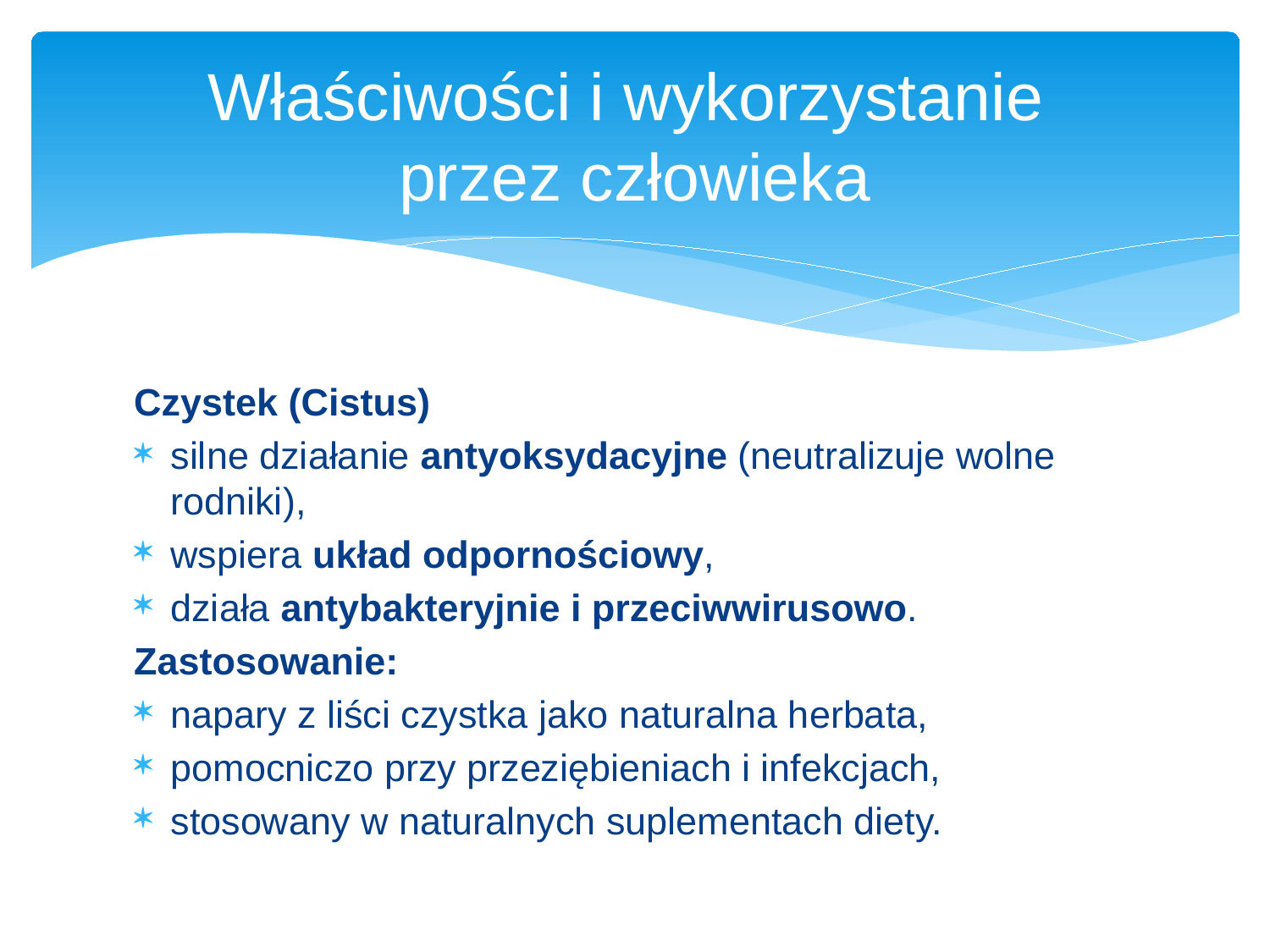

# Właściwości i wykorzystanie przez człowieka
Czystek (Cistus)
silne działanie antyoksydacyjne (neutralizuje wolne rodniki),
wspiera układ odpornościowy,
działa antybakteryjnie i przeciwwirusowo.
Zastosowanie:
napary z liści czystka jako naturalna herbata,
pomocniczo przy przeziębieniach i infekcjach,
stosowany w naturalnych suplementach diety.